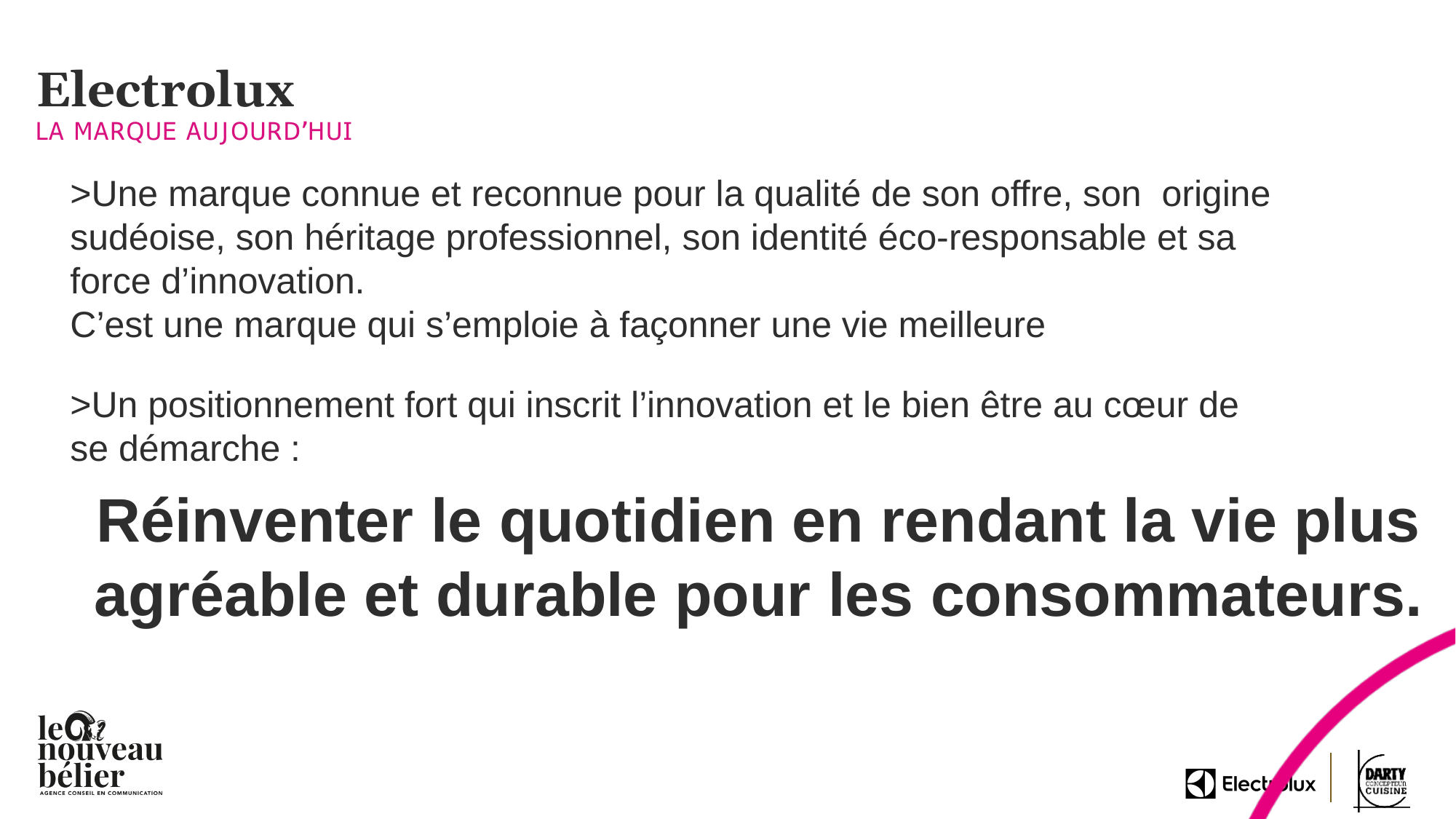

# Electrolux
La marque aujourd’hui
>Une marque connue et reconnue pour la qualité de son offre, son  origine sudéoise, son héritage professionnel, son identité éco-responsable et sa force d’innovation.
C’est une marque qui s’emploie à façonner une vie meilleure
>Un positionnement fort qui inscrit l’innovation et le bien être au cœur de se démarche :
Réinventer le quotidien en rendant la vie plus agréable et durable pour les consommateurs.